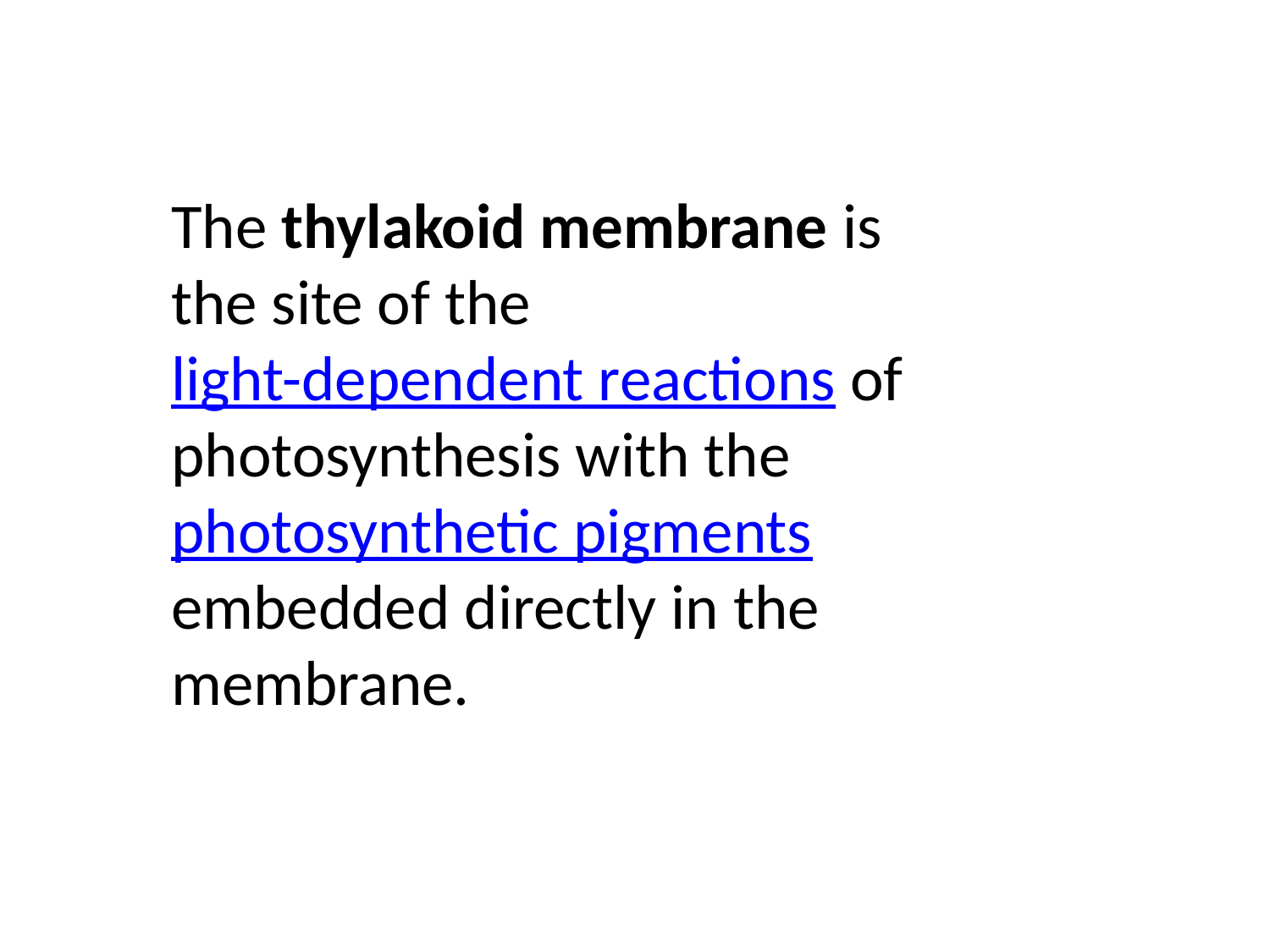

The thylakoid membrane is the site of the light-dependent reactions of photosynthesis with the photosynthetic pigments embedded directly in the membrane.